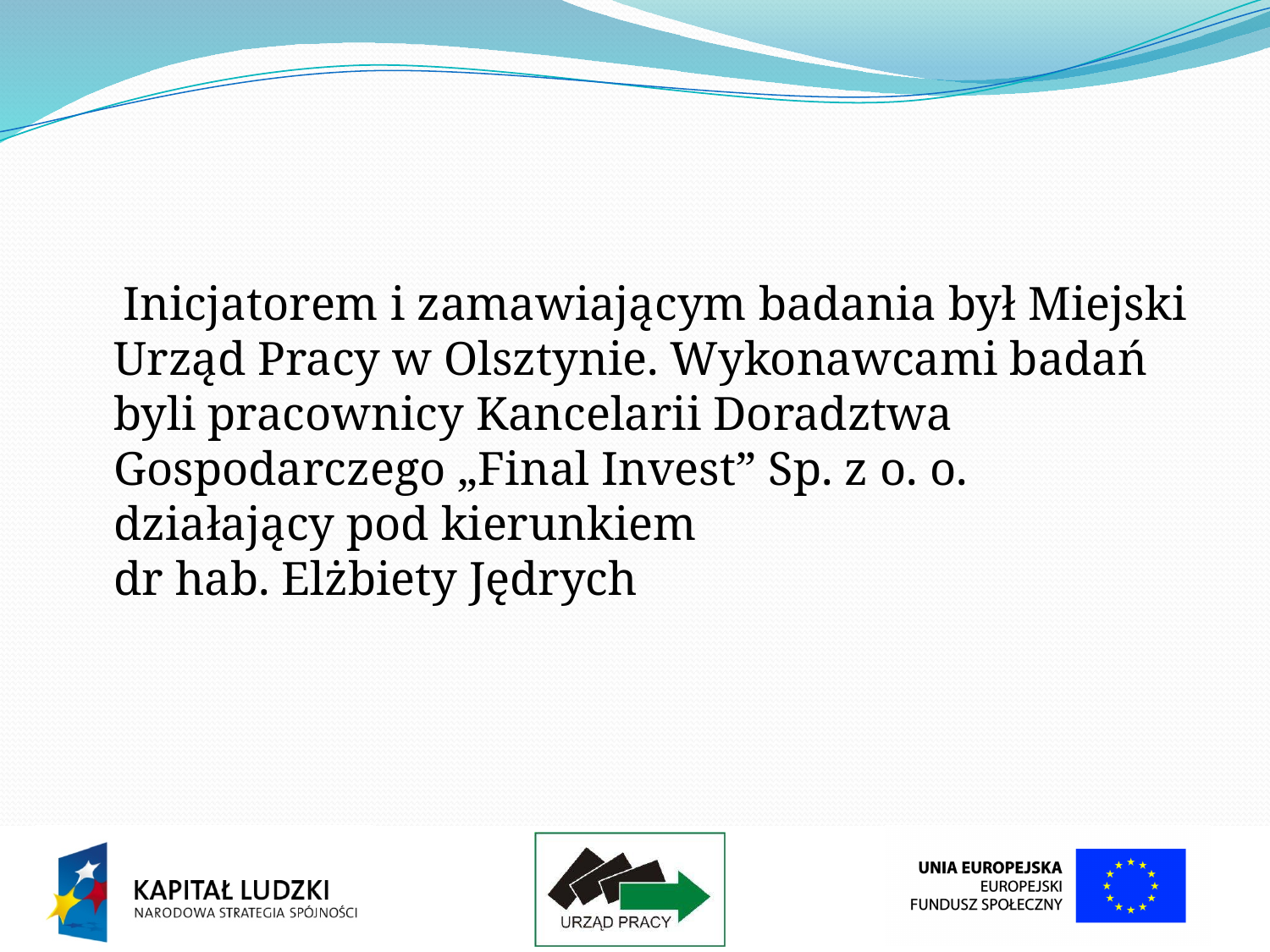

#
    Inicjatorem i zamawiającym badania był Miejski Urząd Pracy w Olsztynie. Wykonawcami badań byli pracownicy Kancelarii Doradztwa Gospodarczego „Final Invest” Sp. z o. o. działający pod kierunkiem
dr hab. Elżbiety Jędrych